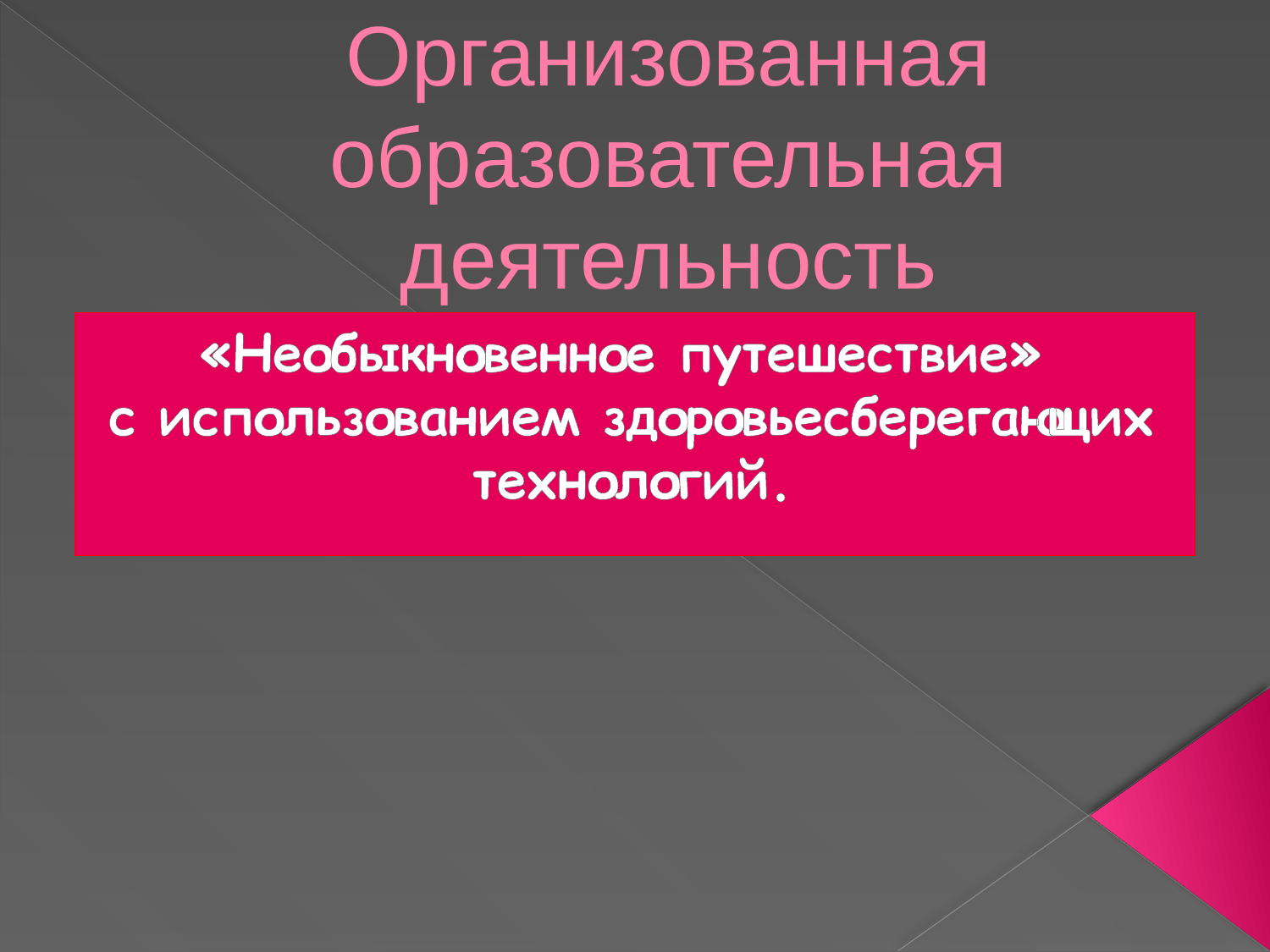

# Организованная образовательная деятельность
«Необыкновенное путешествие»
с использованием здоровьесберегающих технологий.